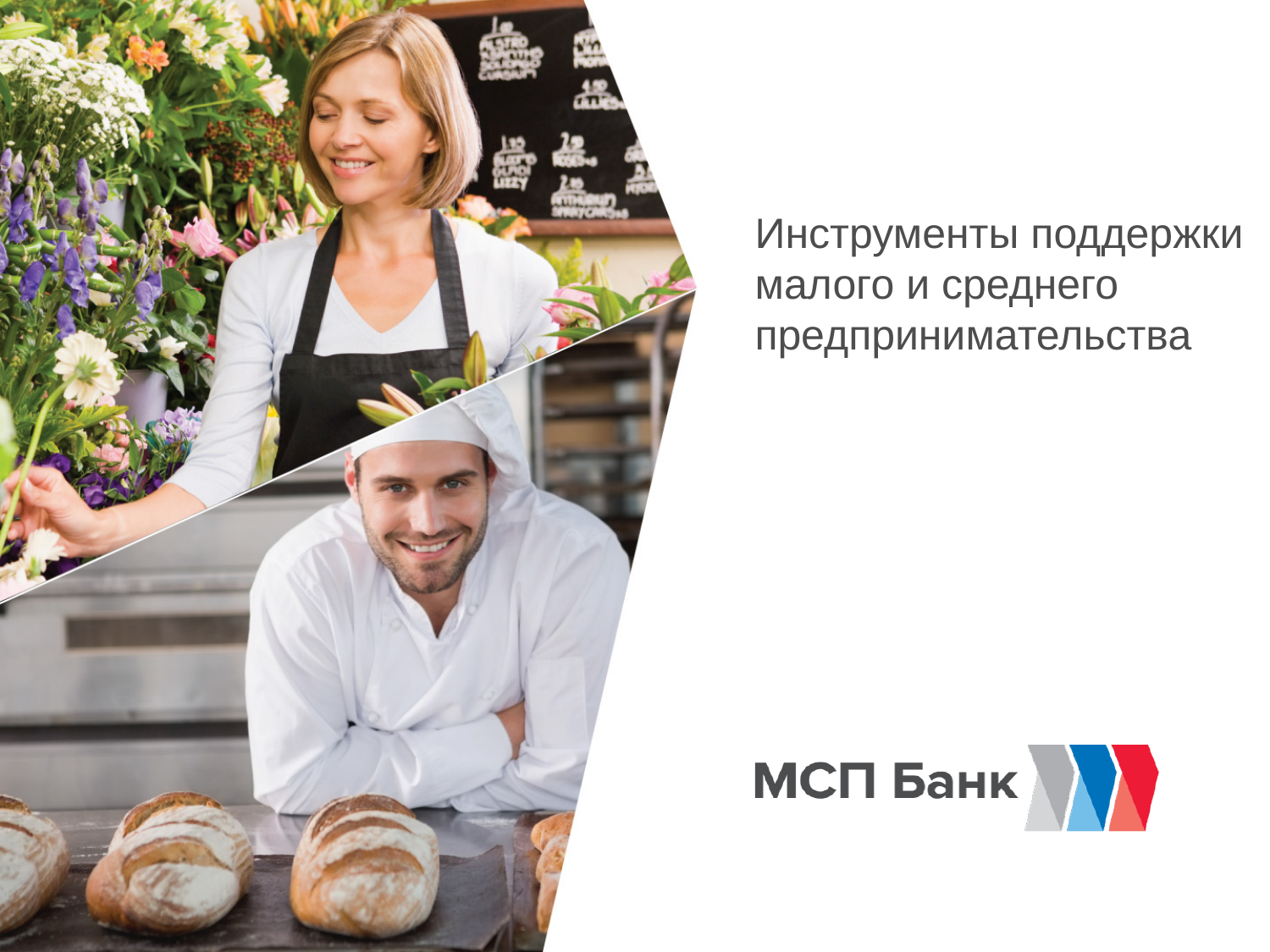

# Инструменты поддержки малого и среднего предпринимательства